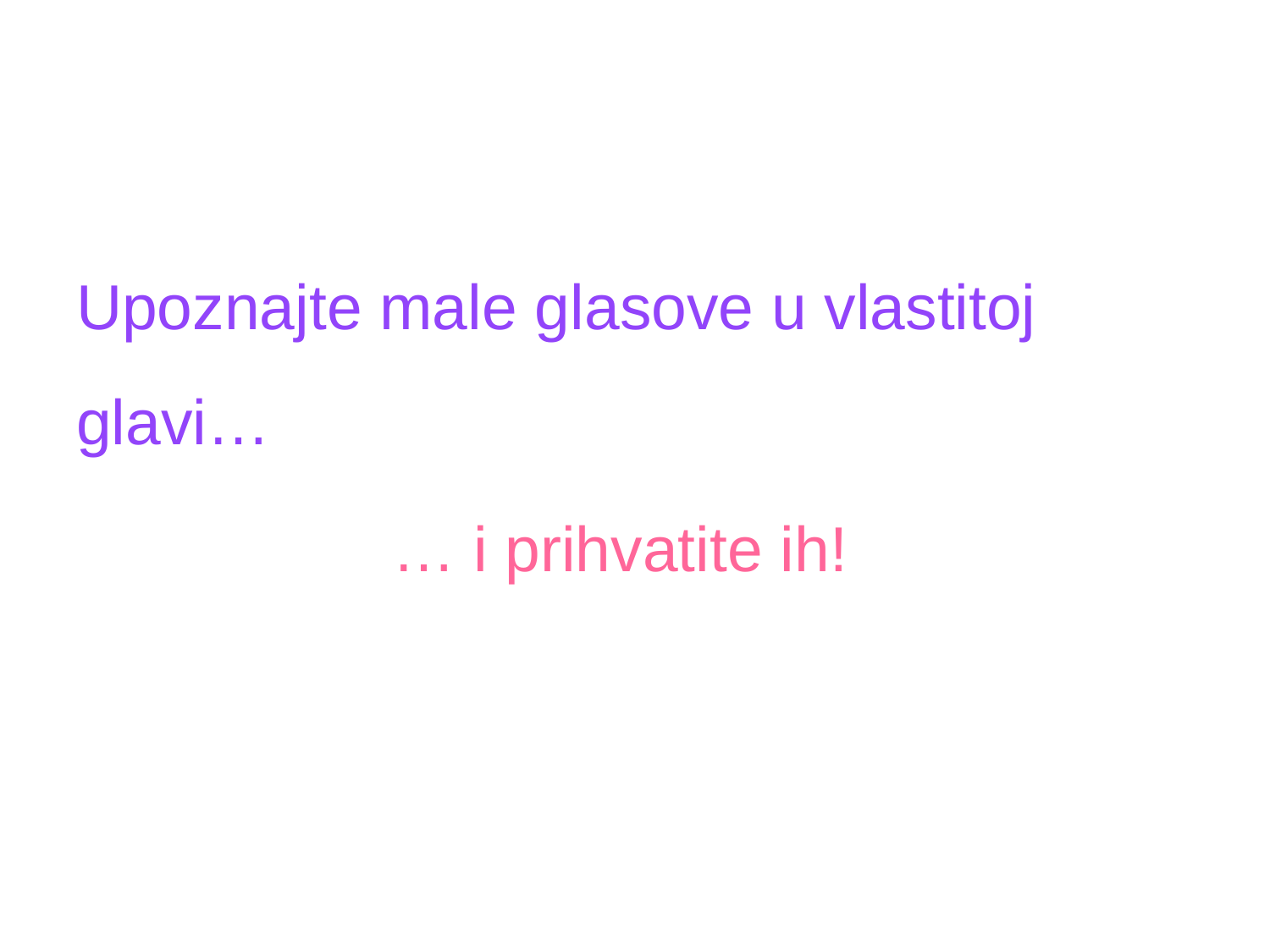

#
Upoznajte male glasove u vlastitoj glavi…
                  … i prihvatite ih!